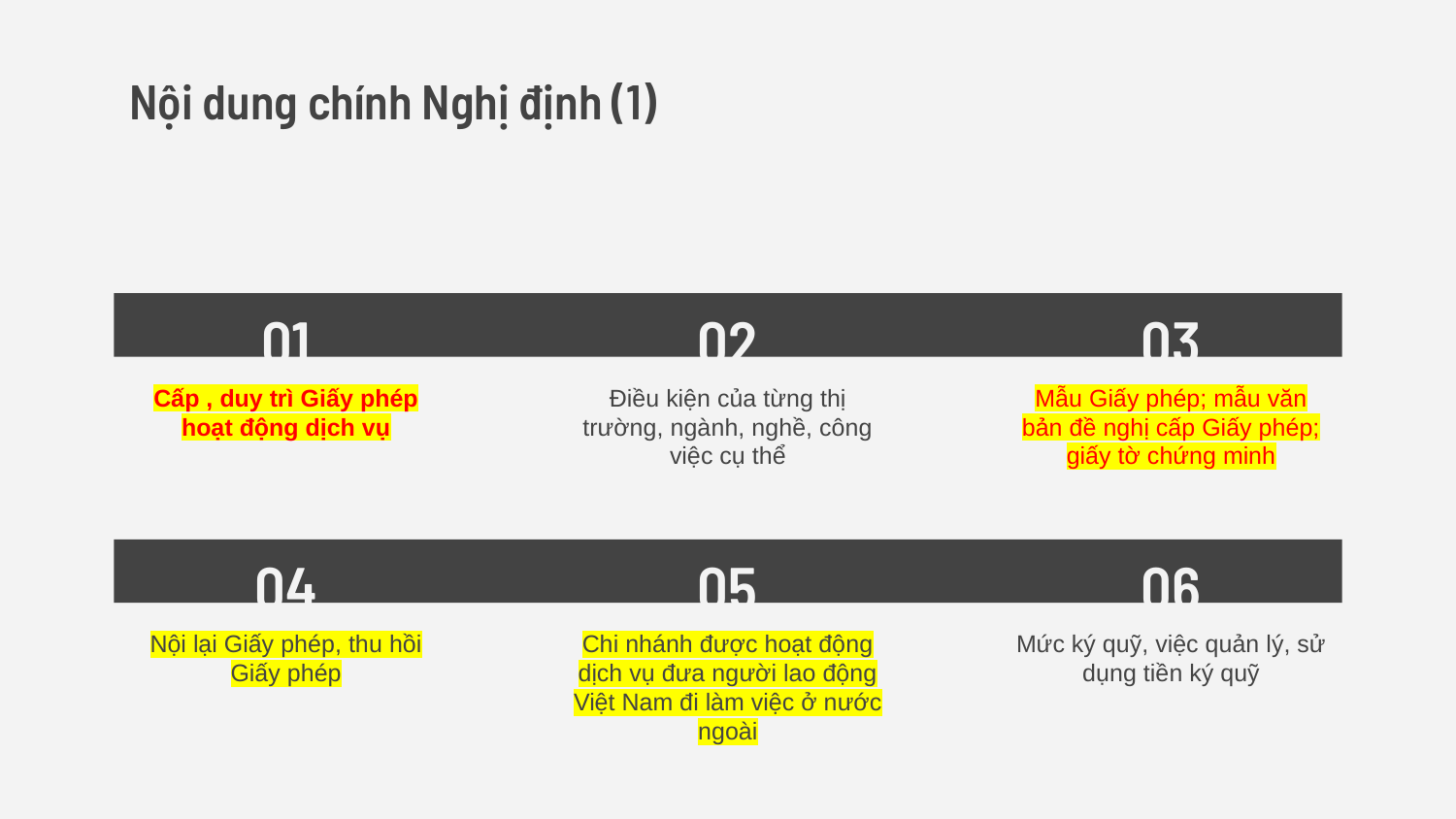

# Nội dung chính Nghị định (1)
01
02
03

Cấp , duy trì Giấy phép hoạt động dịch vụ
Điều kiện của từng thị trường, ngành, nghề, công việc cụ thể
Mẫu Giấy phép; mẫu văn bản đề nghị cấp Giấy phép; giấy tờ chứng minh
04
05
06

Nội lại Giấy phép, thu hồi Giấy phép
Chi nhánh được hoạt động dịch vụ đưa người lao động Việt Nam đi làm việc ở nước ngoài
Mức ký quỹ, việc quản lý, sử dụng tiền ký quỹ